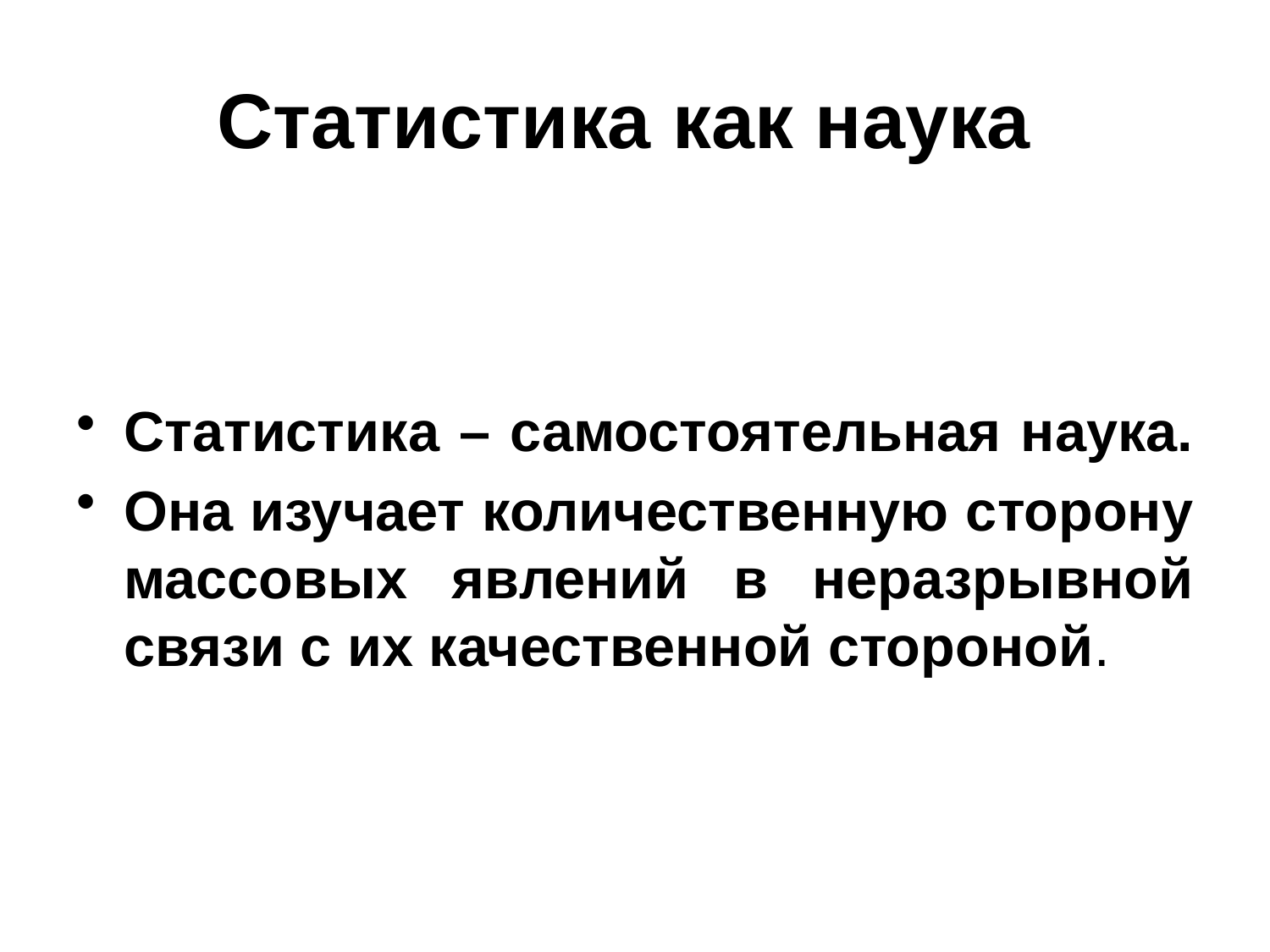

# Статистика как наука
Статистика – самостоятельная наука.
Она изучает количественную сторону массовых явлений в неразрывной связи с их качественной стороной.